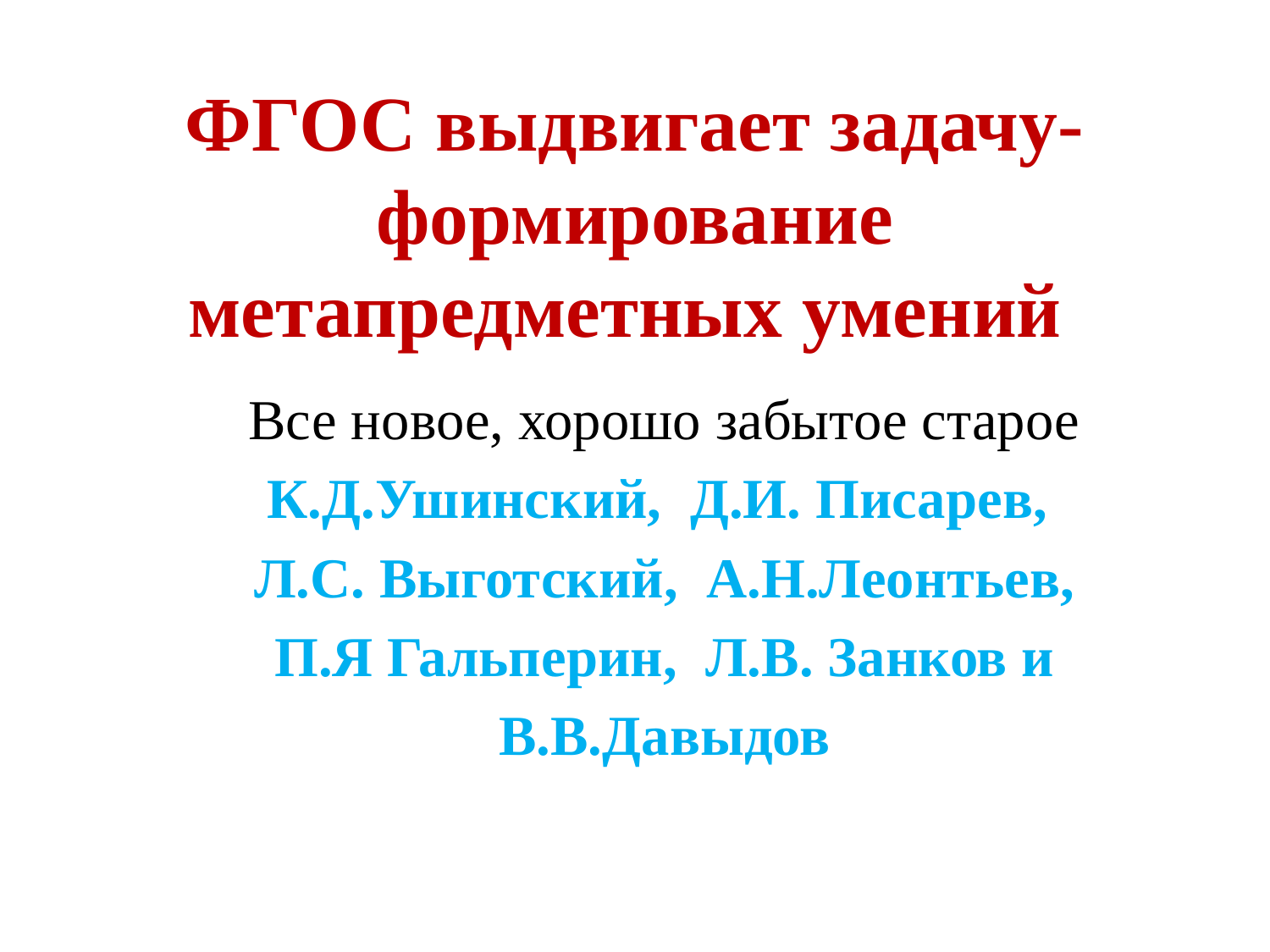

# ФГОС выдвигает задачу-формирование метапредметных умений
Все новое, хорошо забытое старое
К.Д.Ушинский,  Д.И. Писарев,
Л.С. Выготский,  А.Н.Леонтьев,
 П.Я Гальперин,  Л.В. Занков и
В.В.Давыдов